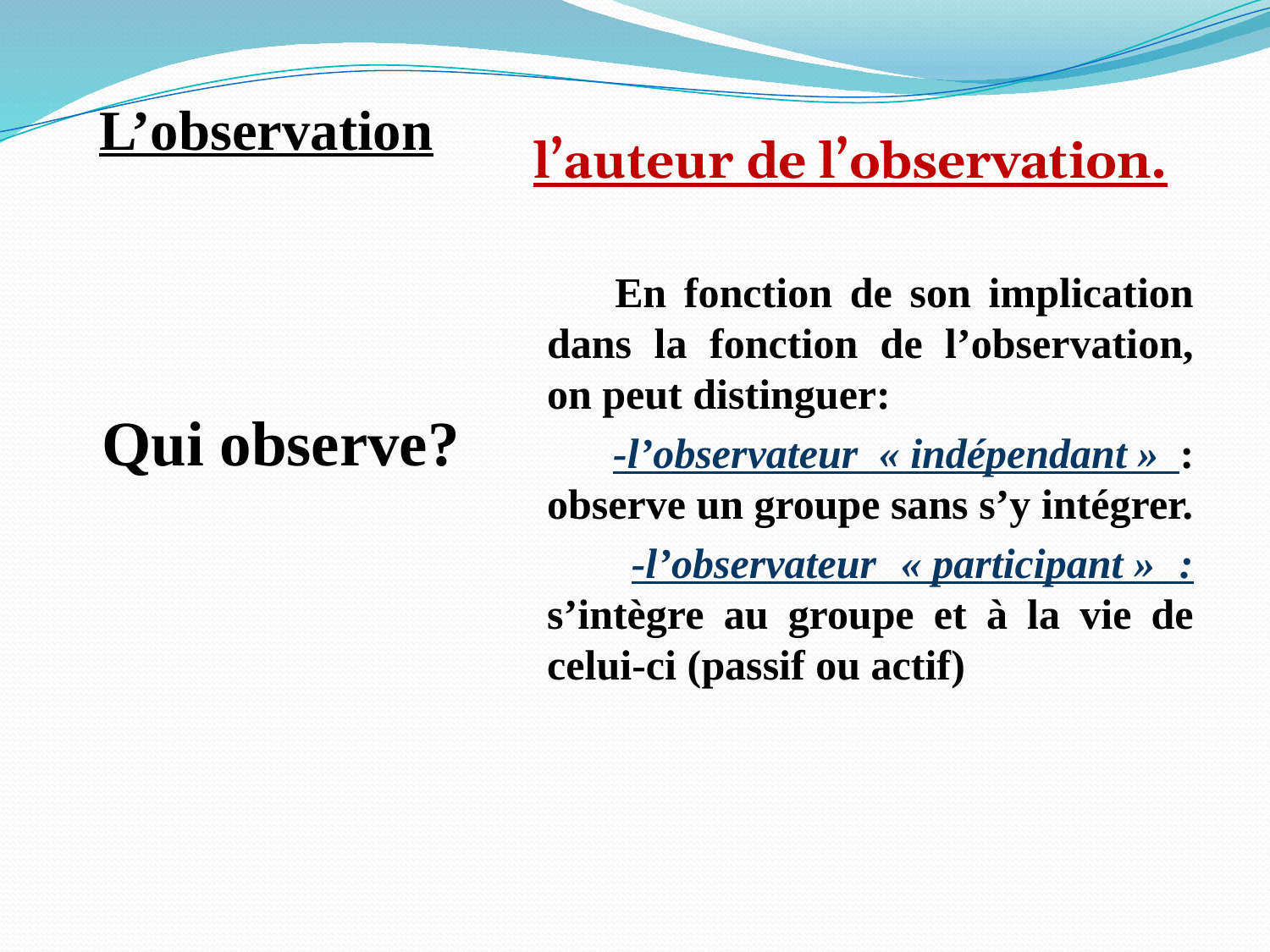

# L’observation
  l’auteur de l’observation.

      En fonction de son implication dans la fonction de l’observation, on peut distinguer:
     -l’observateur « indépendant » : observe un groupe sans s’y intégrer.
     -l’observateur « participant » : s’intègre au groupe et à la vie de celui-ci (passif ou actif)

Qui observe?